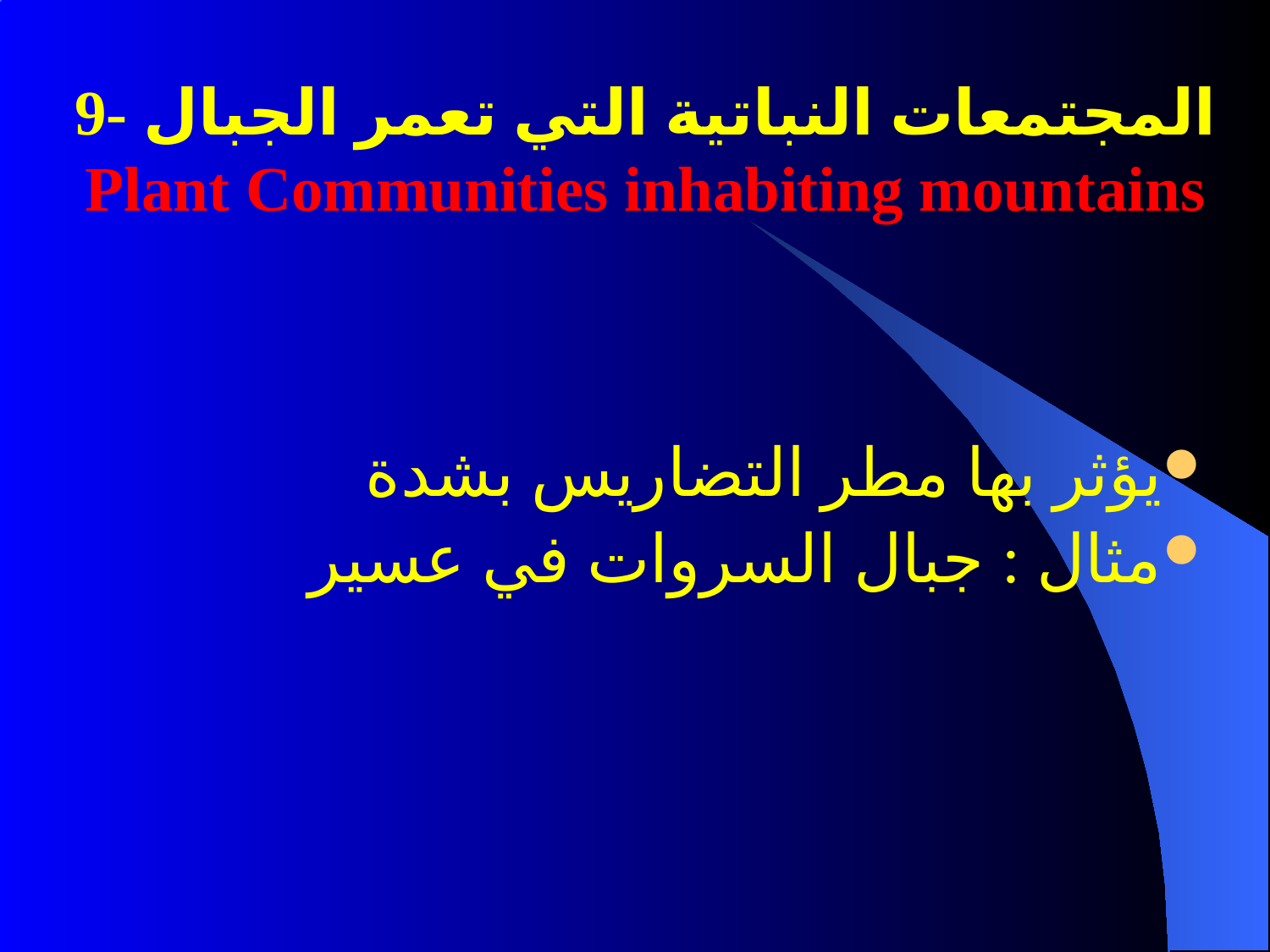

# 9- المجتمعات النباتية التي تعمر الجبال Plant Communities inhabiting mountains

يؤثر بها مطر التضاريس بشدة
مثال : جبال السروات في عسير